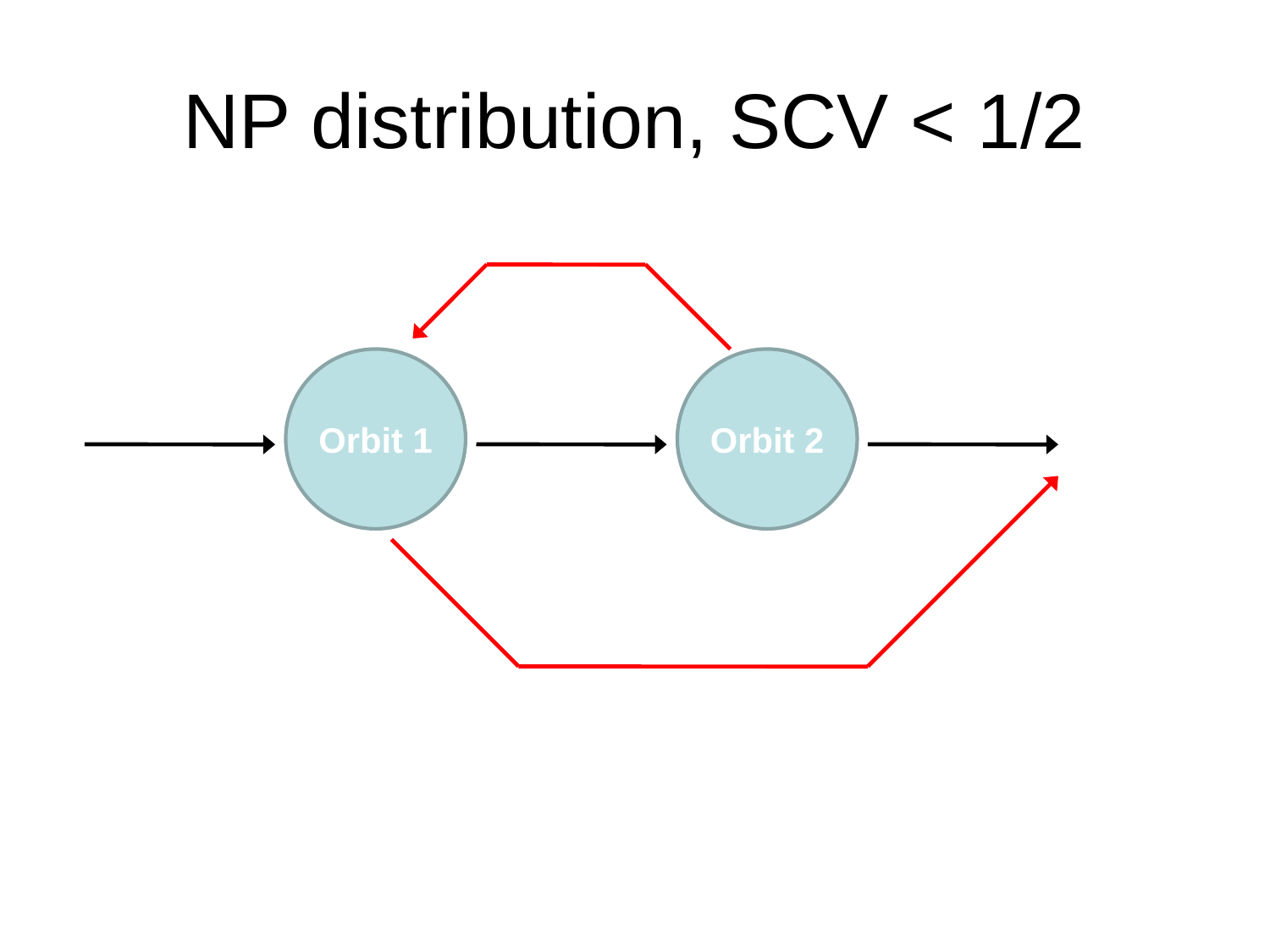

# NP distribution, SCV < 1/2
Orbit 1
Orbit 2